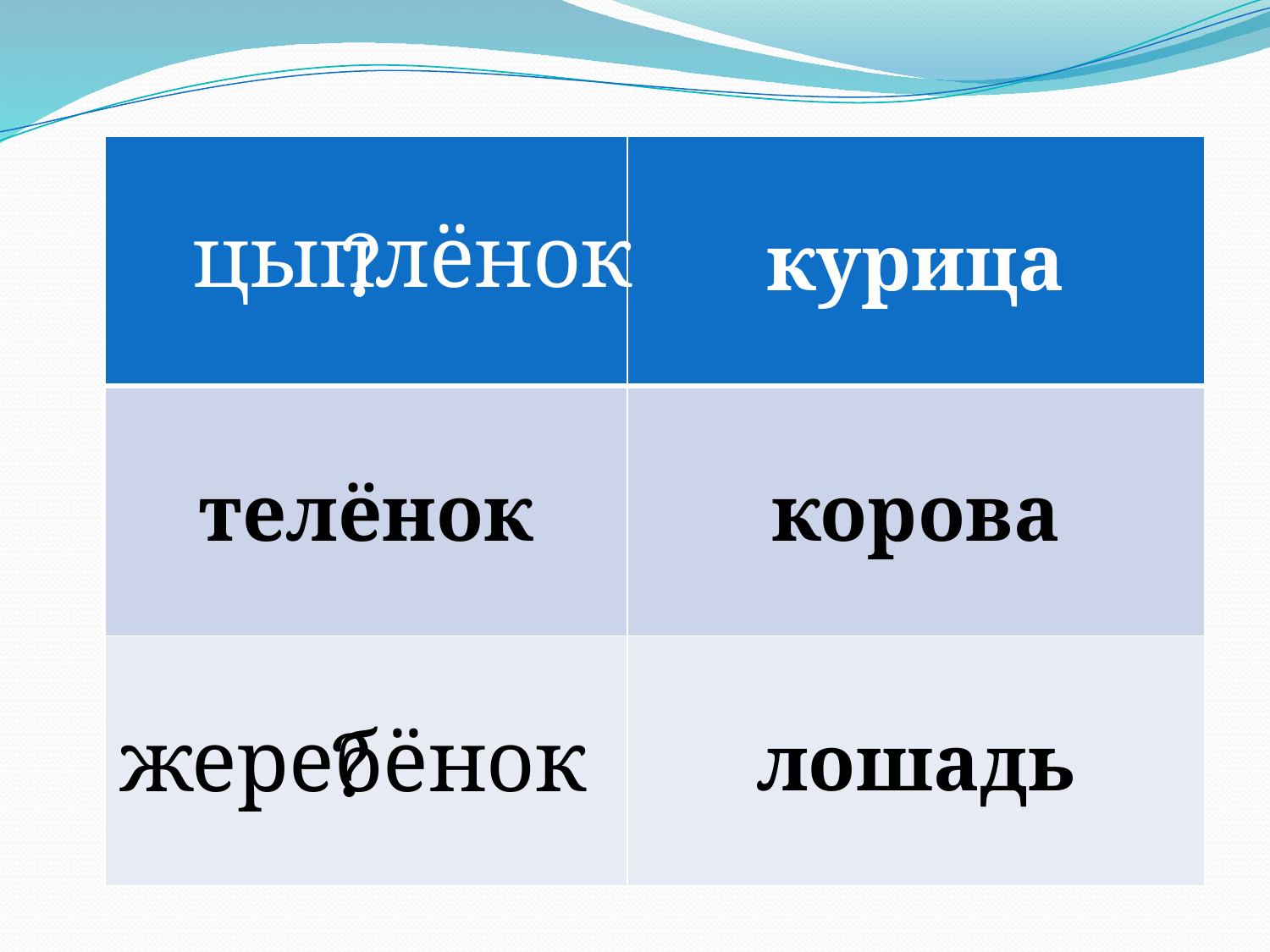

|  | курица |
| --- | --- |
| телёнок | корова |
|  | лошадь |
цыплёнок
?
жеребёнок
?